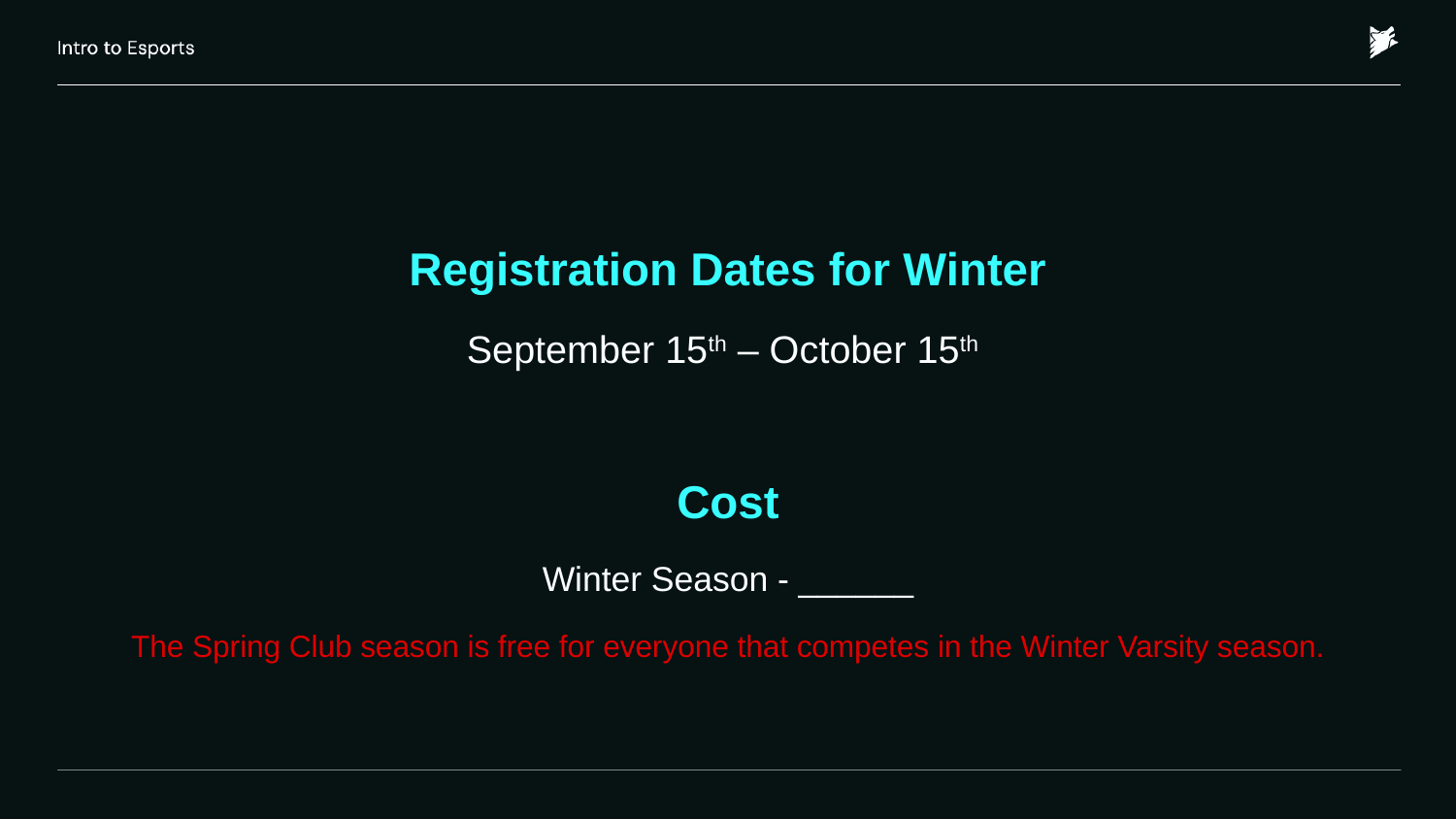

Registration Dates for Winter
September 15th – October 15th

Cost
Winter Season - ______
The Spring Club season is free for everyone that competes in the Winter Varsity season.